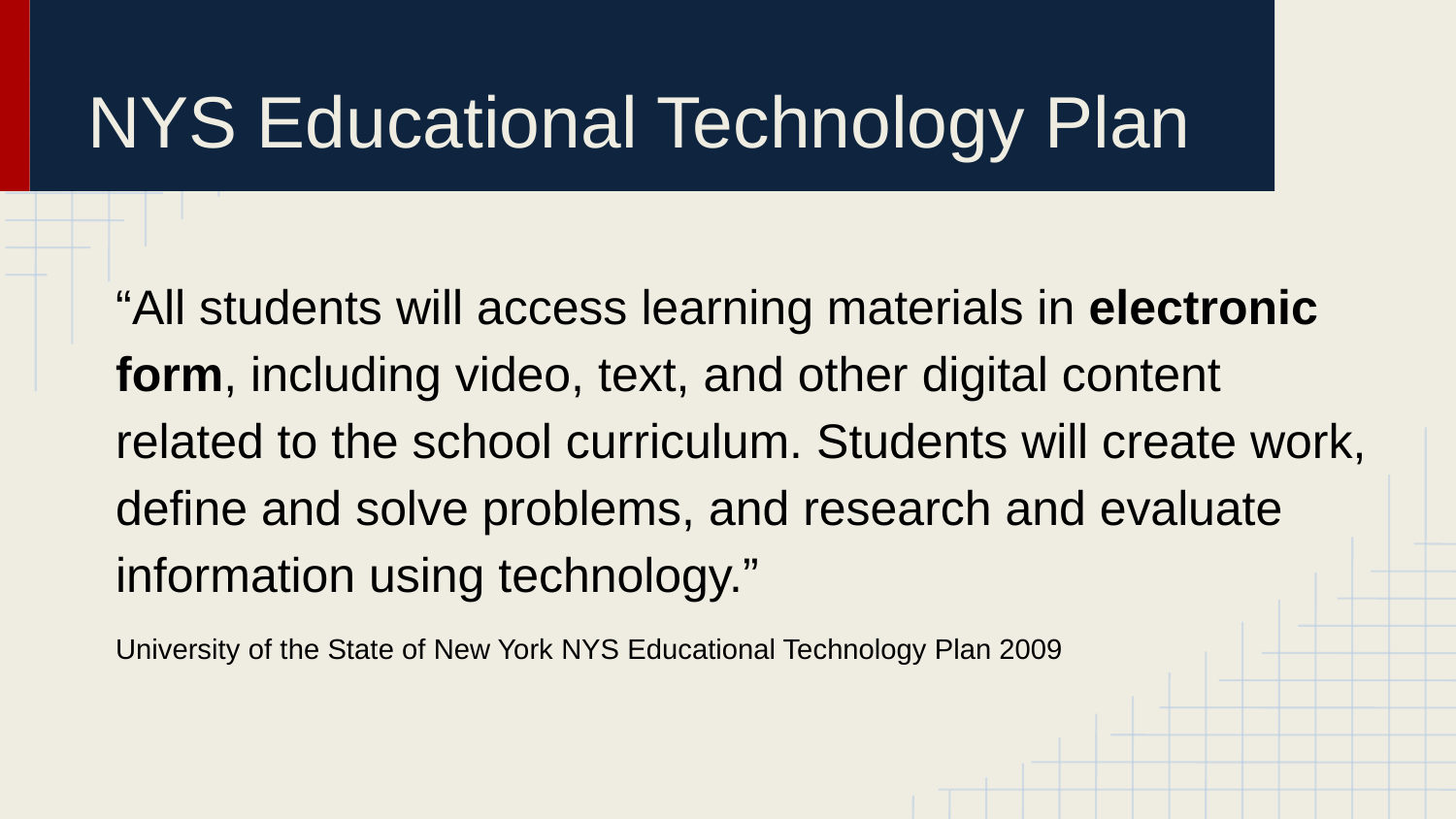

# NYS Educational Technology Plan
“All students will access learning materials in electronic form, including video, text, and other digital content related to the school curriculum. Students will create work, define and solve problems, and research and evaluate information using technology.”
University of the State of New York NYS Educational Technology Plan 2009